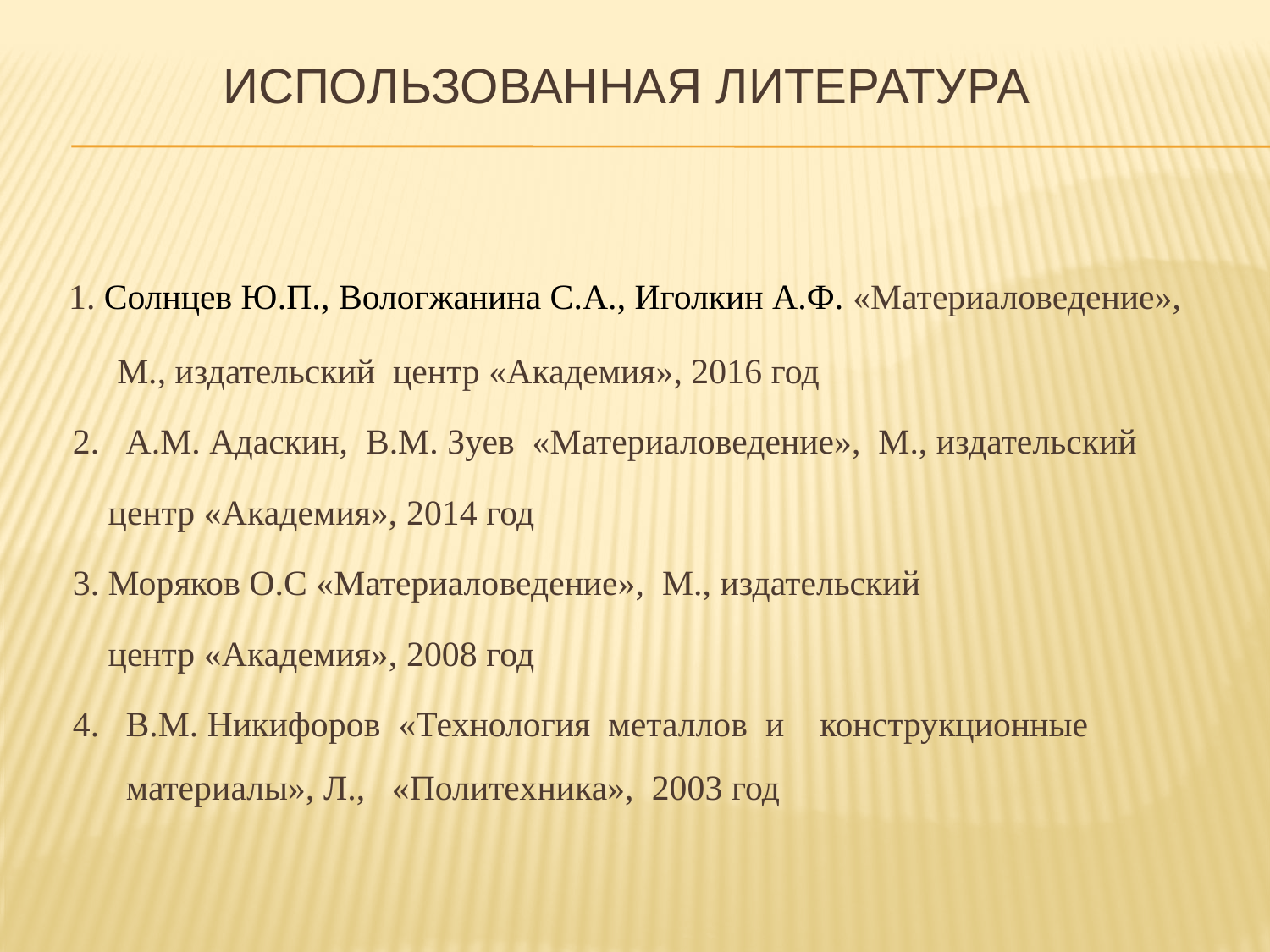

# Использованная литература
 1. Солнцев Ю.П., Вологжанина С.А., Иголкин А.Ф. «Материаловедение»,
       М., издательский  центр «Академия», 2016 год
  2.   А.М. Адаскин,  В.М. Зуев  «Материаловедение»,  М., издательский
      центр «Академия», 2014 год
  3. Моряков О.С «Материаловедение»,  М., издательский
      центр «Академия», 2008 год
  4.   В.М. Никифоров  «Технология  металлов  и    конструкционные
        материалы», Л.,   «Политехника»,  2003 год